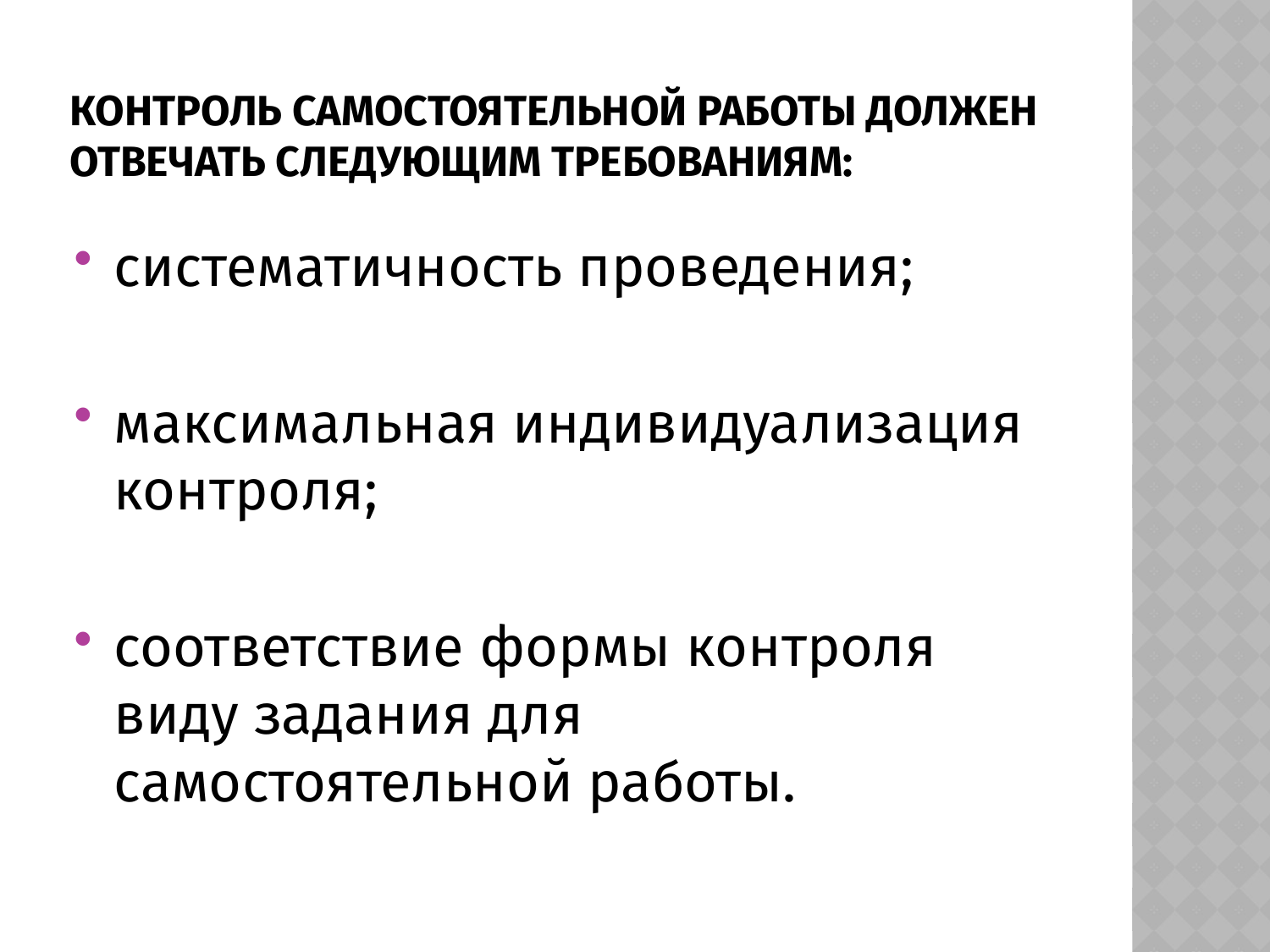

# Контроль самостоятельной работы должен отвечать следующим требованиям:
систематичность проведения;

максимальная индивидуализация контроля;

соответствие формы контроля виду задания для самостоятельной работы.